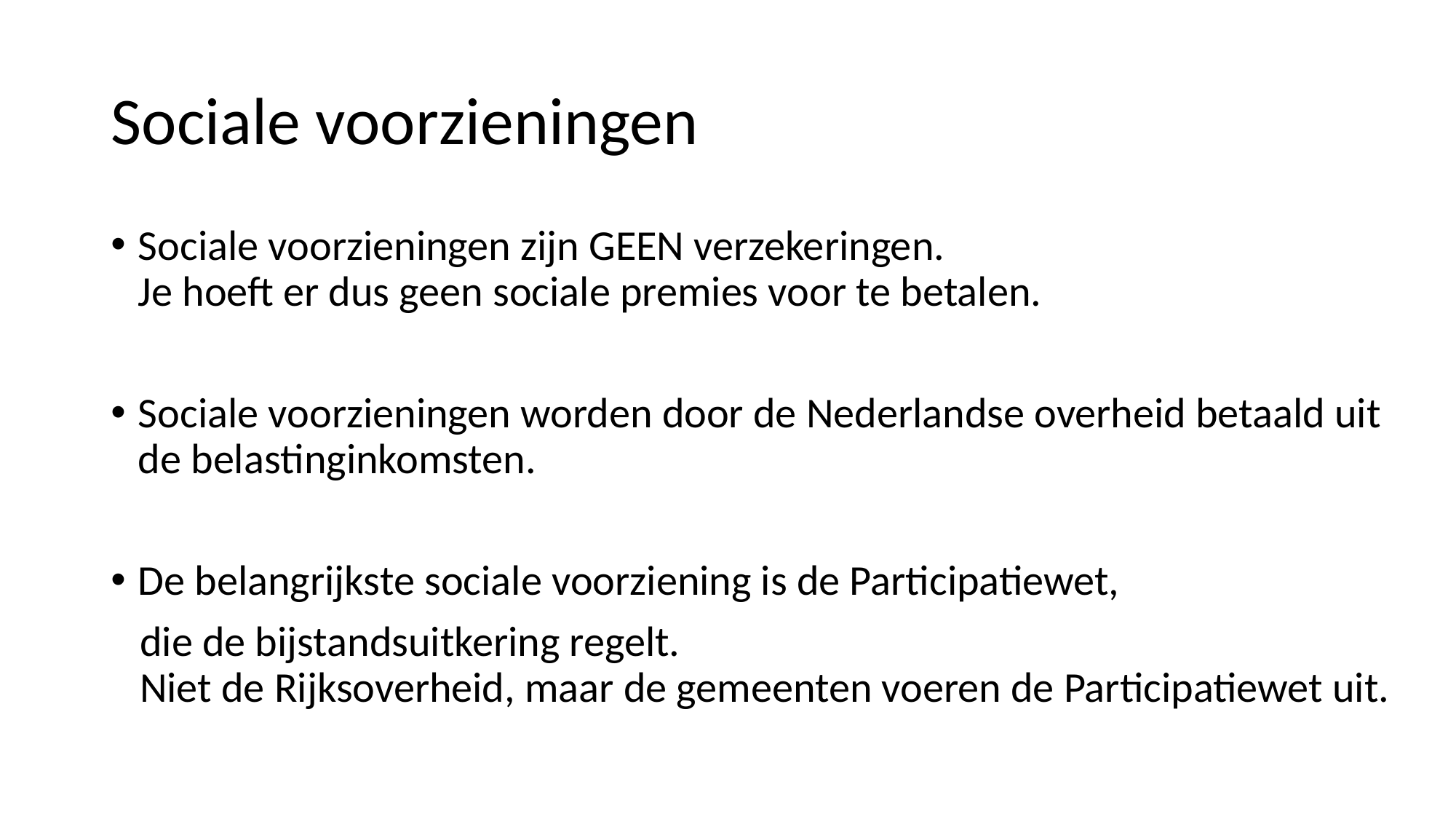

# Sociale voorzieningen
Sociale voorzieningen zijn GEEN verzekeringen.
Je hoeft er dus geen sociale premies voor te betalen.

Sociale voorzieningen worden door de Nederlandse overheid betaald uit de belastinginkomsten.

De belangrijkste sociale voorziening is de Participatiewet,
   die de bijstandsuitkering regelt.
   Niet de Rijksoverheid, maar de gemeenten voeren de Participatiewet uit.